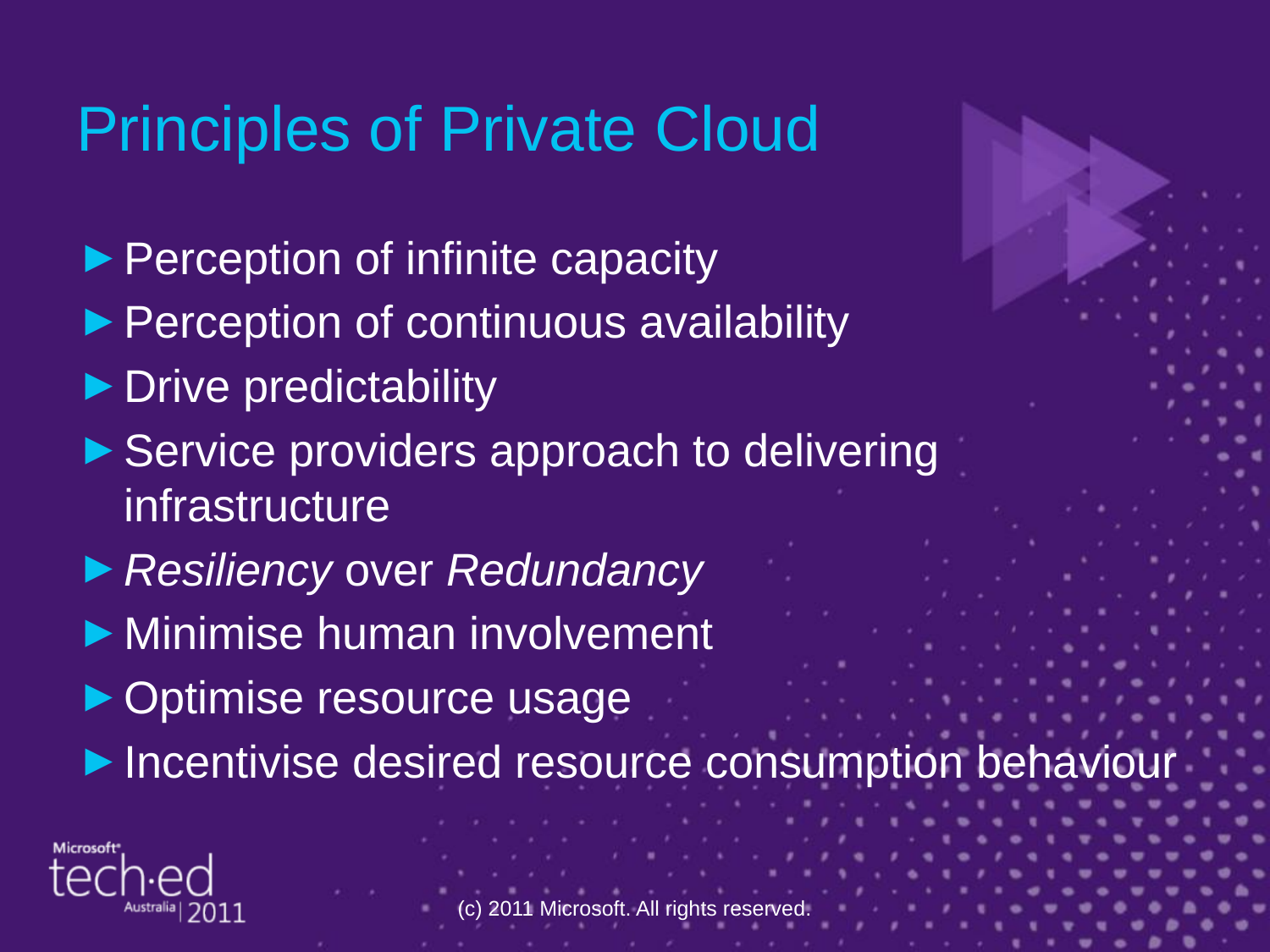

# Principles of Private Cloud
Perception of infinite capacity
Perception of continuous availability
Drive predictability
Service providers approach to delivering infrastructure
Resiliency over Redundancy
Minimise human involvement
Optimise resource usage
Incentivise desired resource consumption behaviour
(c) 2011 Microsoft. All rights reserved.